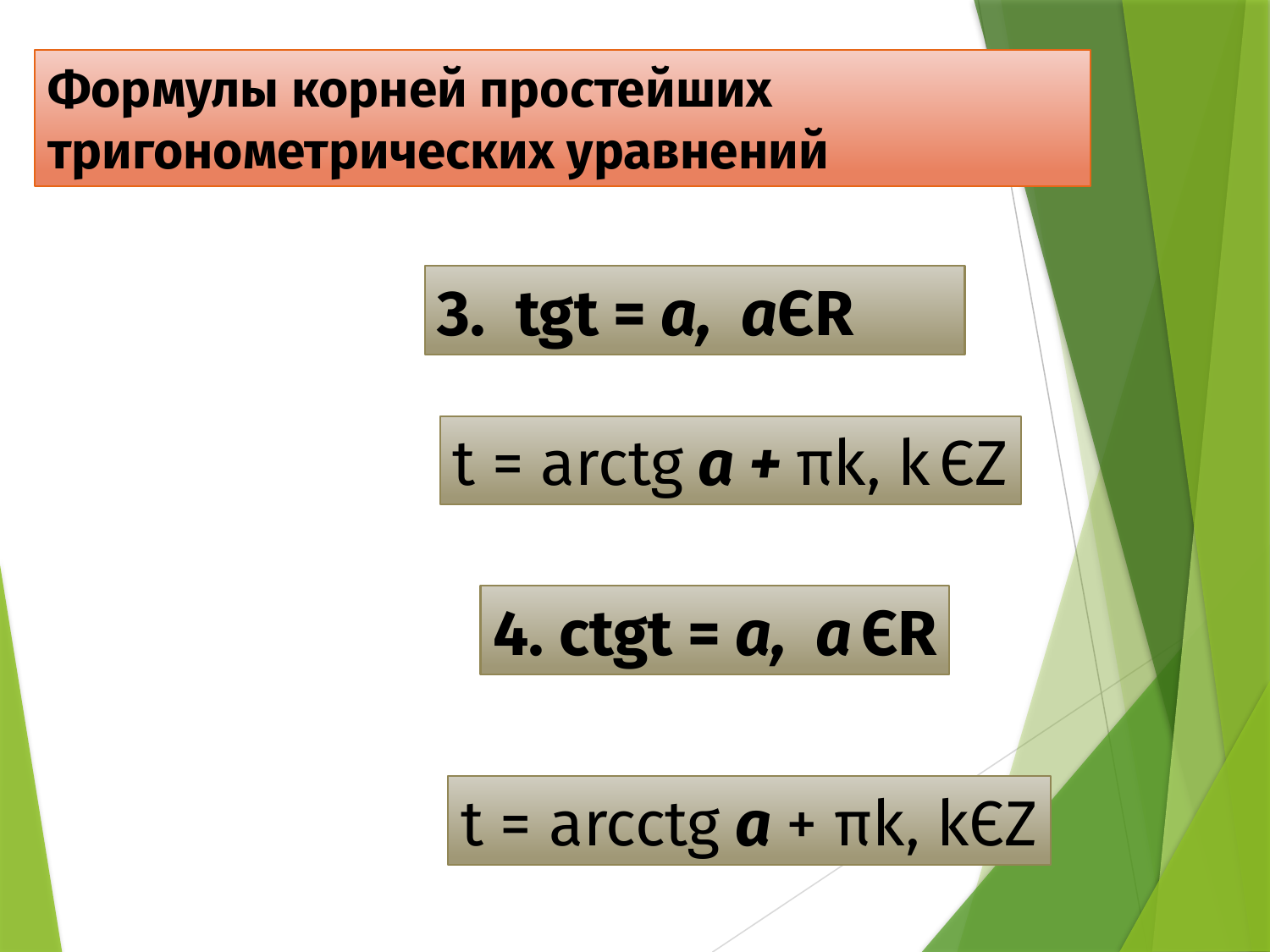

Формулы корней простейших тригонометрических уравнений
3.  tgt = а,  аЄR
t = arctg а + πk‚ k ЄZ
4. ctgt = а,  а ЄR
t = arcctg а + πk‚ kЄZ